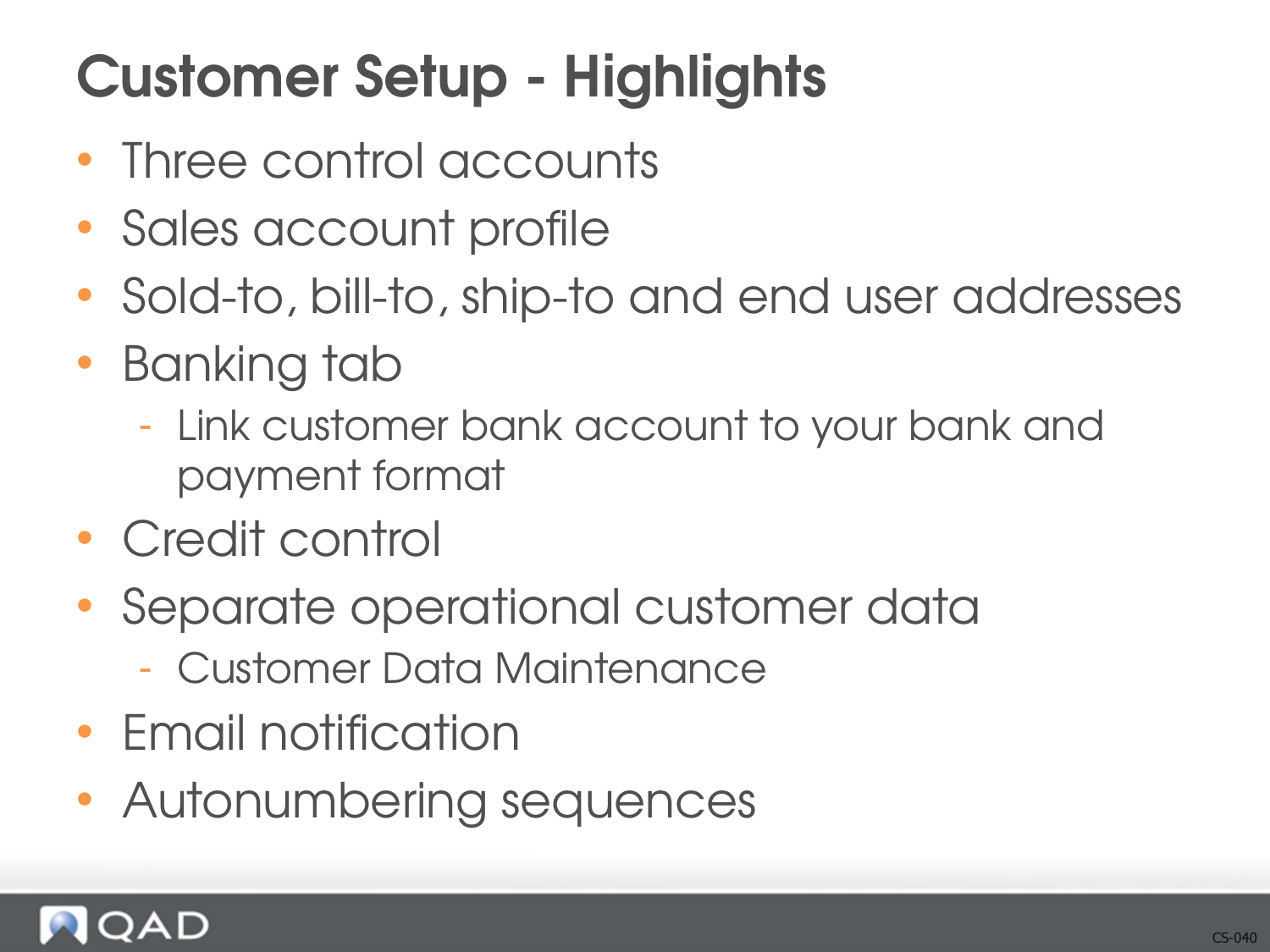

# Customer Setup - Highlights
Three control accounts
Sales account profile
Sold-to, bill-to, ship-to and end user addresses
Banking tab
Link customer bank account to your bank and payment format
Credit control
Separate operational customer data
Customer Data Maintenance
Email notification
Autonumbering sequences
CS-040